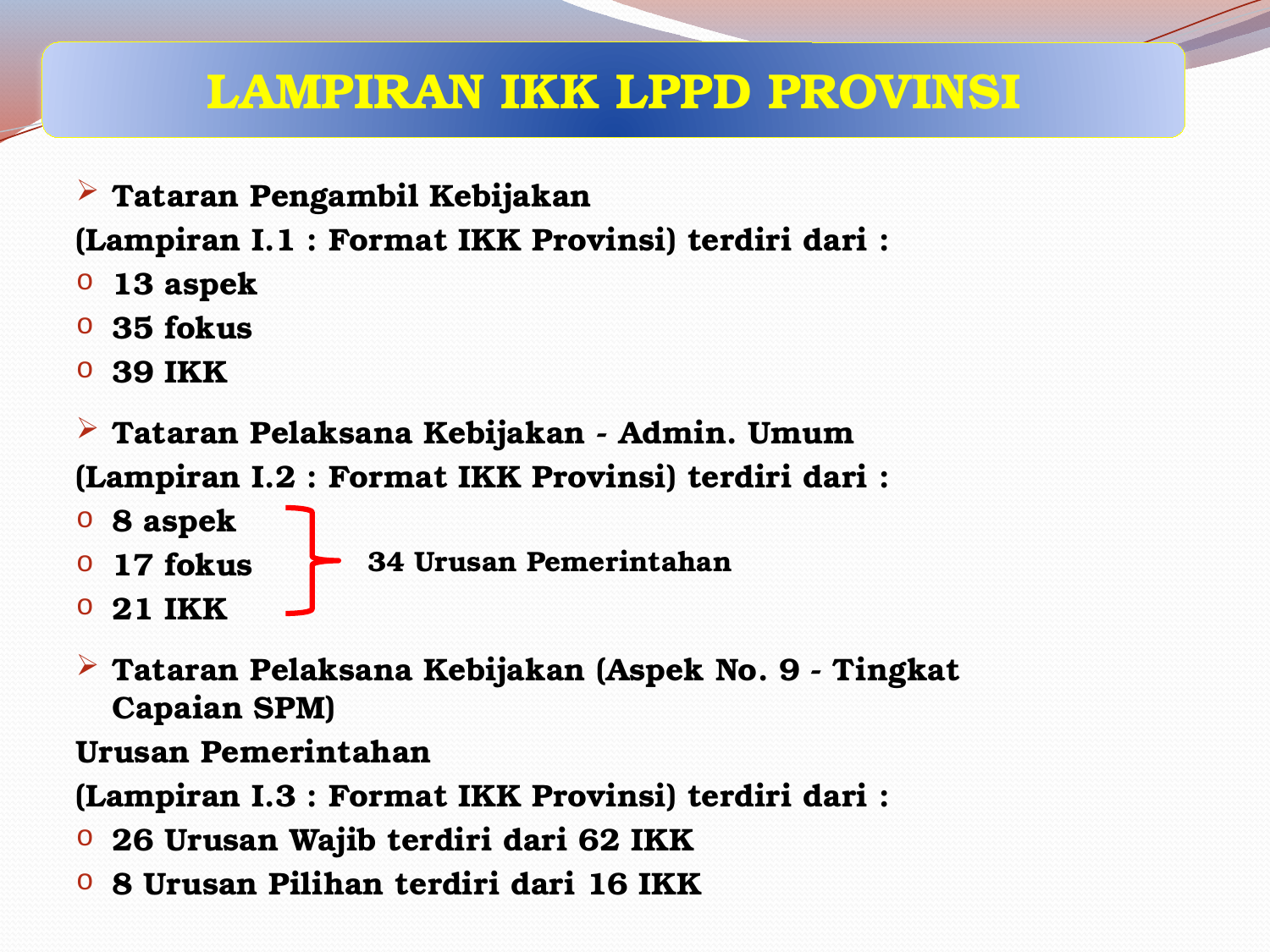

LAMPIRAN IKK LPPD PROVINSI
Tataran Pengambil Kebijakan
(Lampiran I.1 : Format IKK Provinsi) terdiri dari :
13 aspek
35 fokus
39 IKK

Tataran Pelaksana Kebijakan - Admin. Umum
(Lampiran I.2 : Format IKK Provinsi) terdiri dari :
8 aspek
17 fokus
21 IKK

Tataran Pelaksana Kebijakan (Aspek No. 9 - Tingkat Capaian SPM)
Urusan Pemerintahan
(Lampiran I.3 : Format IKK Provinsi) terdiri dari :
26 Urusan Wajib terdiri dari 62 IKK
8 Urusan Pilihan terdiri dari 16 IKK

34 Urusan Pemerintahan